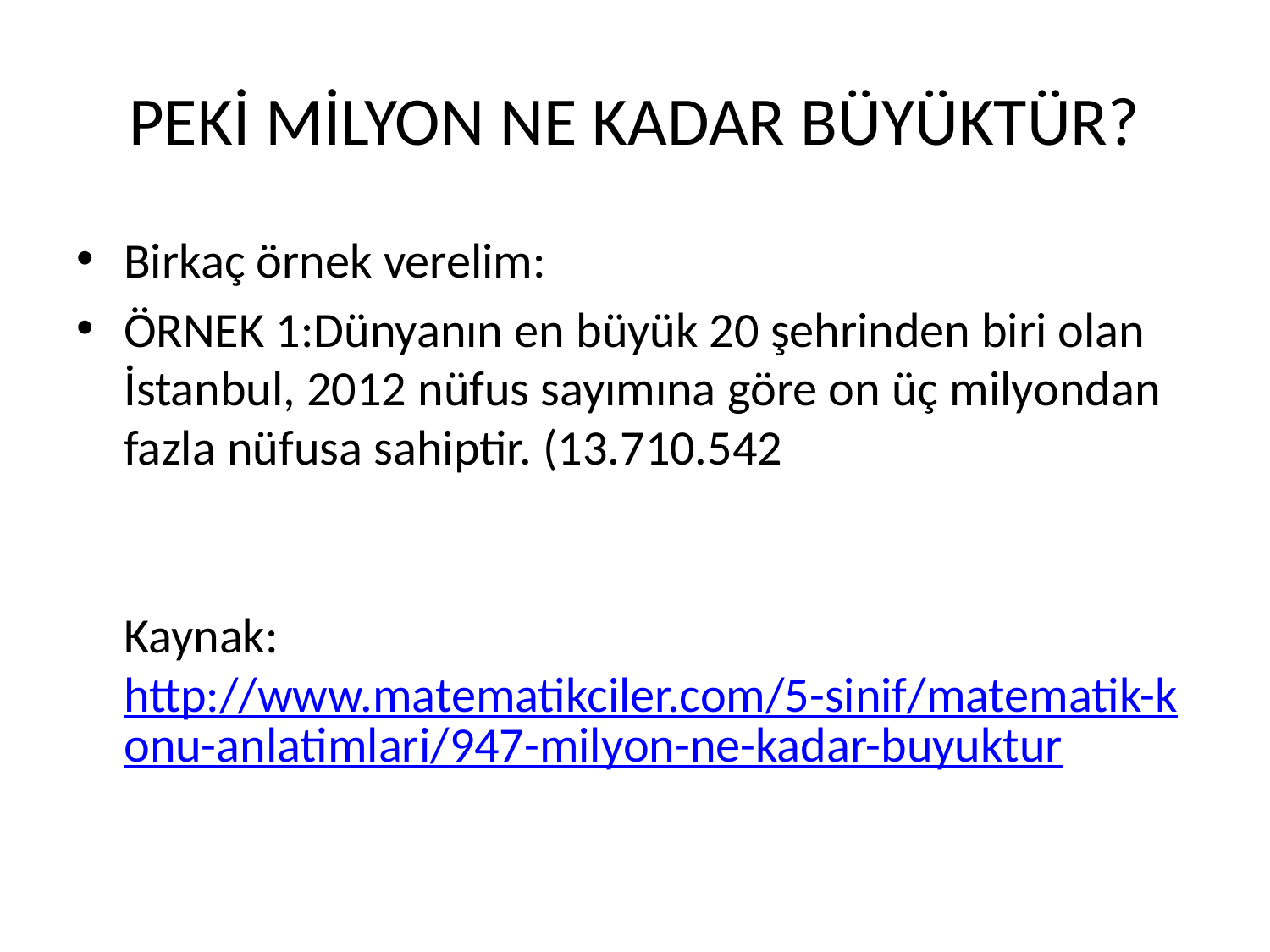

# PEKİ MİLYON NE KADAR BÜYÜKTÜR?
Birkaç örnek verelim:
ÖRNEK 1:Dünyanın en büyük 20 şehrinden biri olan İstanbul, 2012 nüfus sayımına göre on üç milyondan fazla nüfusa sahiptir. (13.710.542
Kaynak: http://www.matematikciler.com/5-sinif/matematik-konu-anlatimlari/947-milyon-ne-kadar-buyuktur